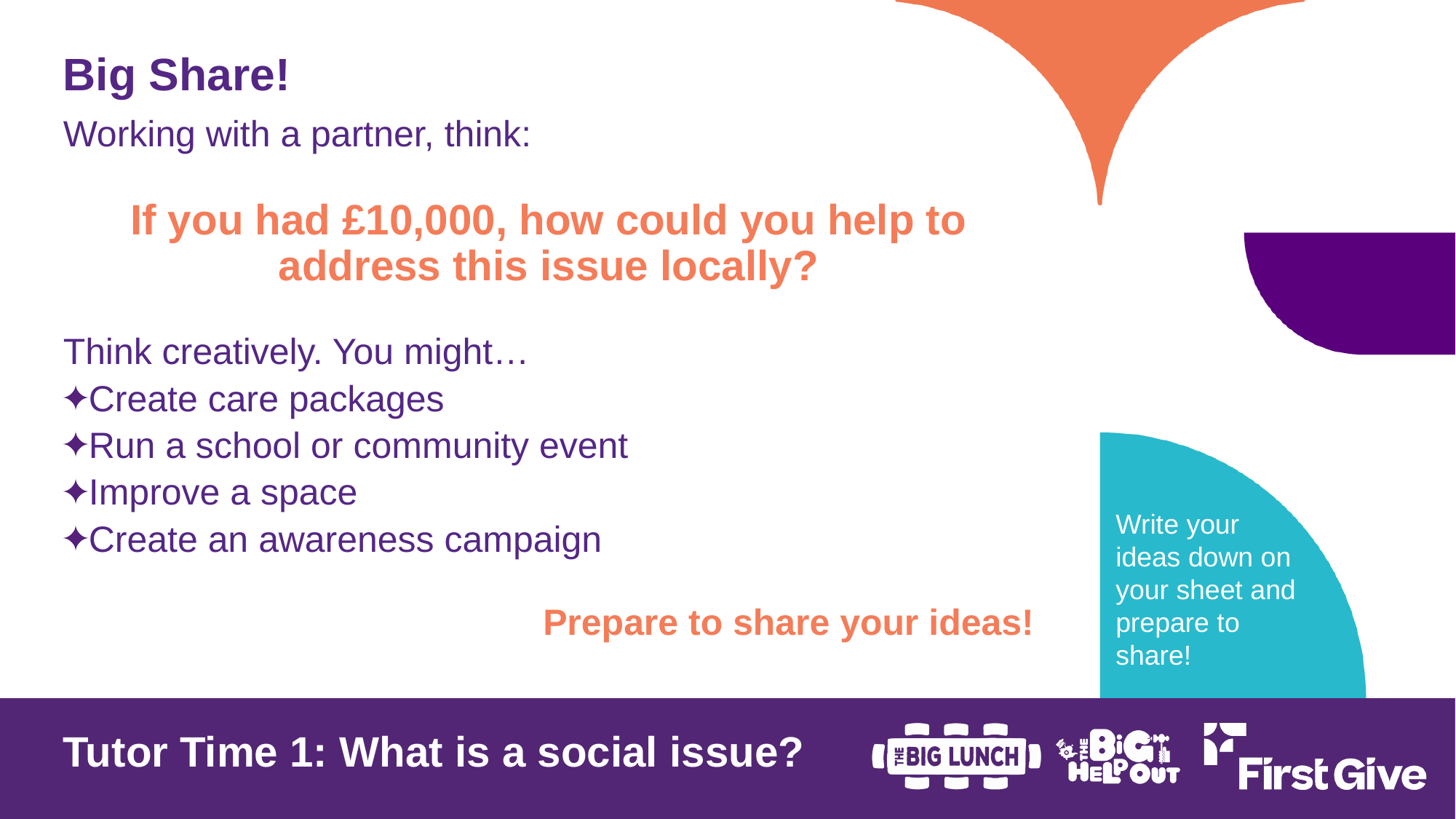

Big Share!
Working with a partner, think:

If you had £10,000, how could you help to address this issue locally?

Think creatively. You might…
Create care packages
Run a school or community event
Improve a space
Create an awareness campaign

Prepare to share your ideas!

Write your ideas down on your sheet and prepare to share!

Tutor Time 1: What is a social issue?